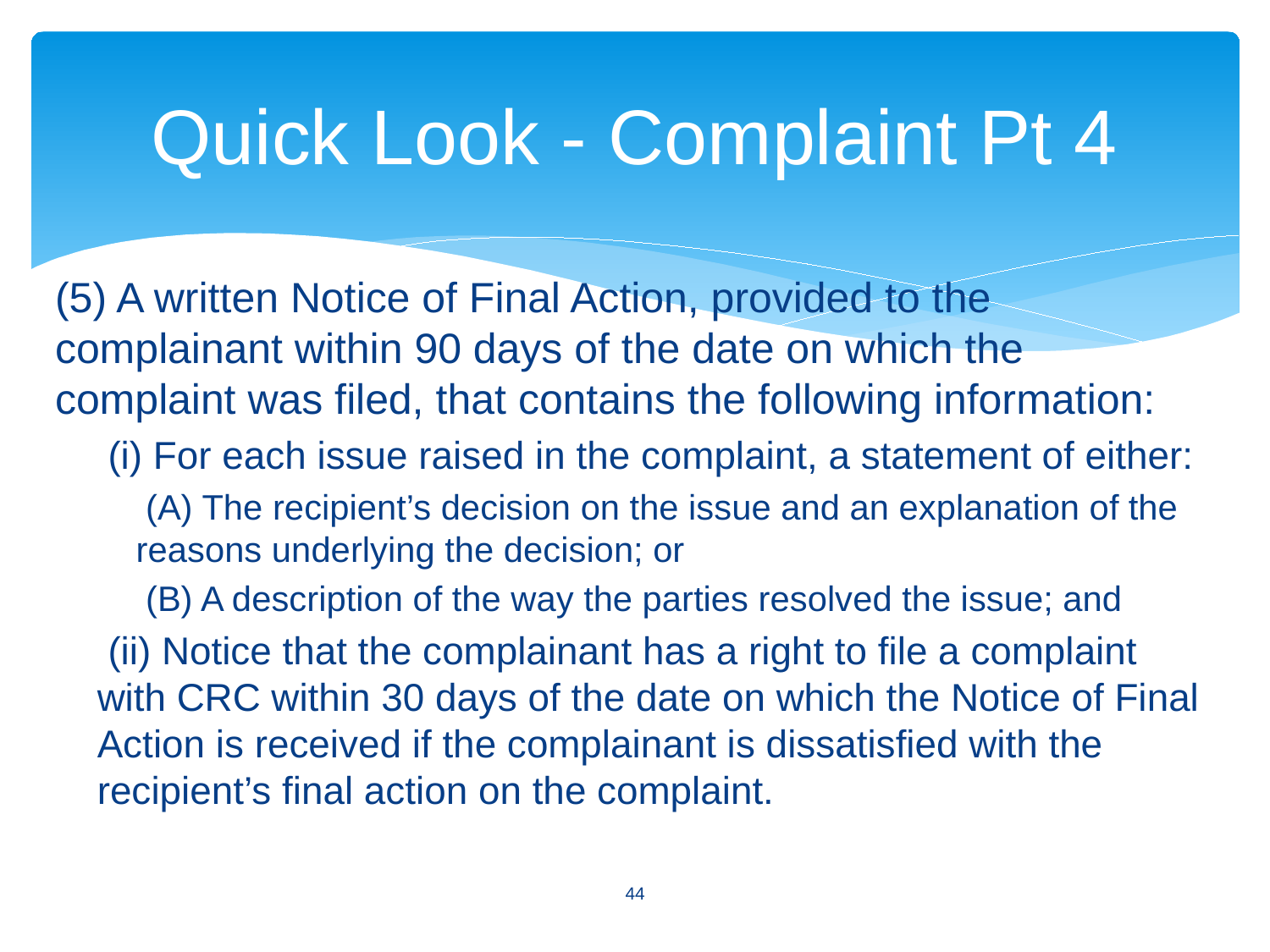

# Quick Look - Complaint Pt 4
(5) A written Notice of Final Action, provided to the complainant within 90 days of the date on which the complaint was filed, that contains the following information:
 (i) For each issue raised in the complaint, a statement of either:
 (A) The recipient’s decision on the issue and an explanation of the reasons underlying the decision; or
 (B) A description of the way the parties resolved the issue; and
 (ii) Notice that the complainant has a right to file a complaint with CRC within 30 days of the date on which the Notice of Final Action is received if the complainant is dissatisfied with the recipient’s final action on the complaint.

44